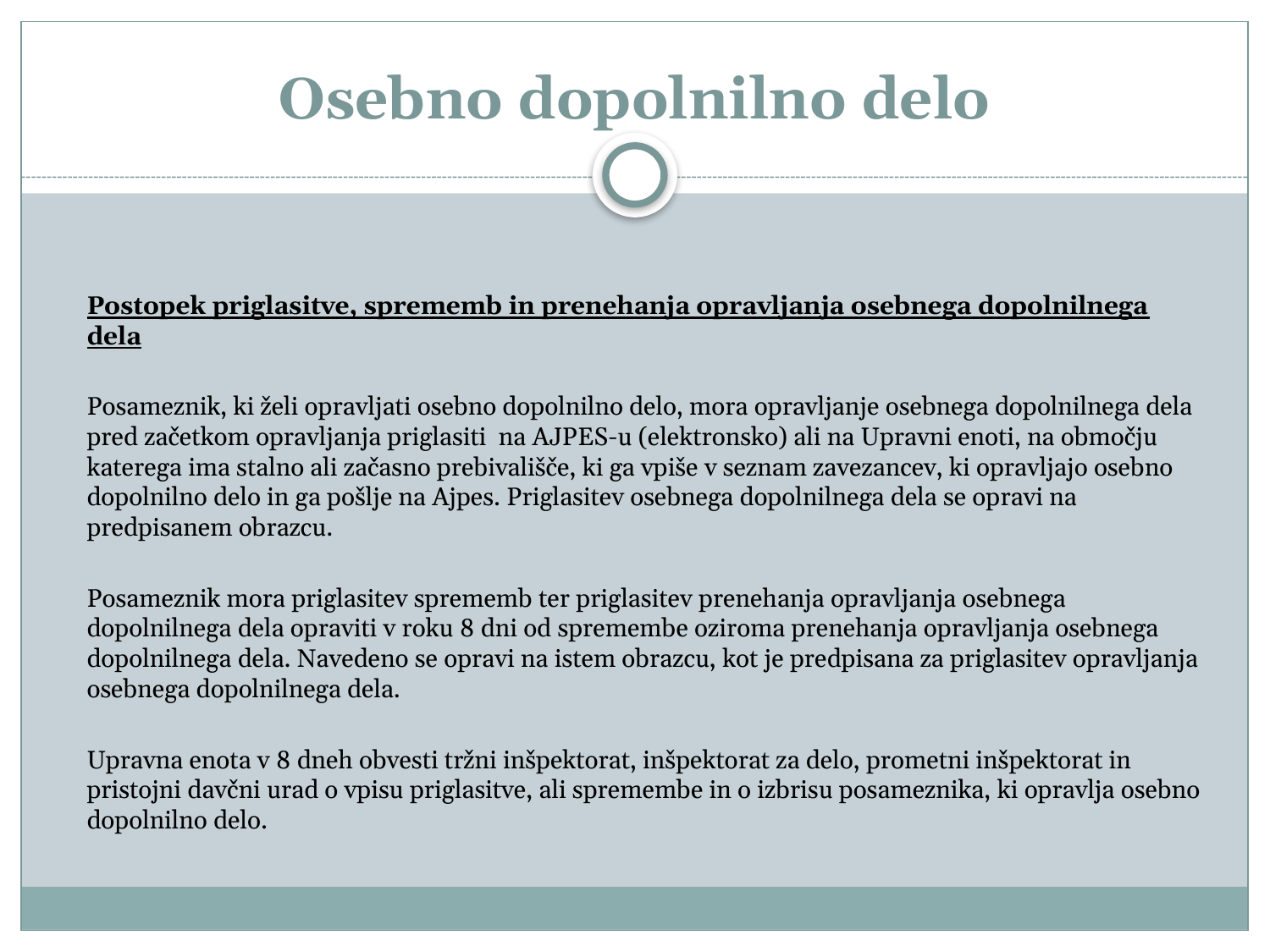

# Osebno dopolnilno delo

	Postopek priglasitve, sprememb in prenehanja opravljanja osebnega dopolnilnega dela

	Posameznik, ki želi opravljati osebno dopolnilno delo, mora opravljanje osebnega dopolnilnega dela pred začetkom opravljanja priglasiti  na AJPES-u (elektronsko) ali na Upravni enoti, na območju katerega ima stalno ali začasno prebivališče, ki ga vpiše v seznam zavezancev, ki opravljajo osebno dopolnilno delo in ga pošlje na Ajpes. Priglasitev osebnega dopolnilnega dela se opravi na predpisanem obrazcu.

	Posameznik mora priglasitev sprememb ter priglasitev prenehanja opravljanja osebnega dopolnilnega dela opraviti v roku 8 dni od spremembe oziroma prenehanja opravljanja osebnega dopolnilnega dela. Navedeno se opravi na istem obrazcu, kot je predpisana za priglasitev opravljanja osebnega dopolnilnega dela.

	Upravna enota v 8 dneh obvesti tržni inšpektorat, inšpektorat za delo, prometni inšpektorat in pristojni davčni urad o vpisu priglasitve, ali spremembe in o izbrisu posameznika, ki opravlja osebno dopolnilno delo.